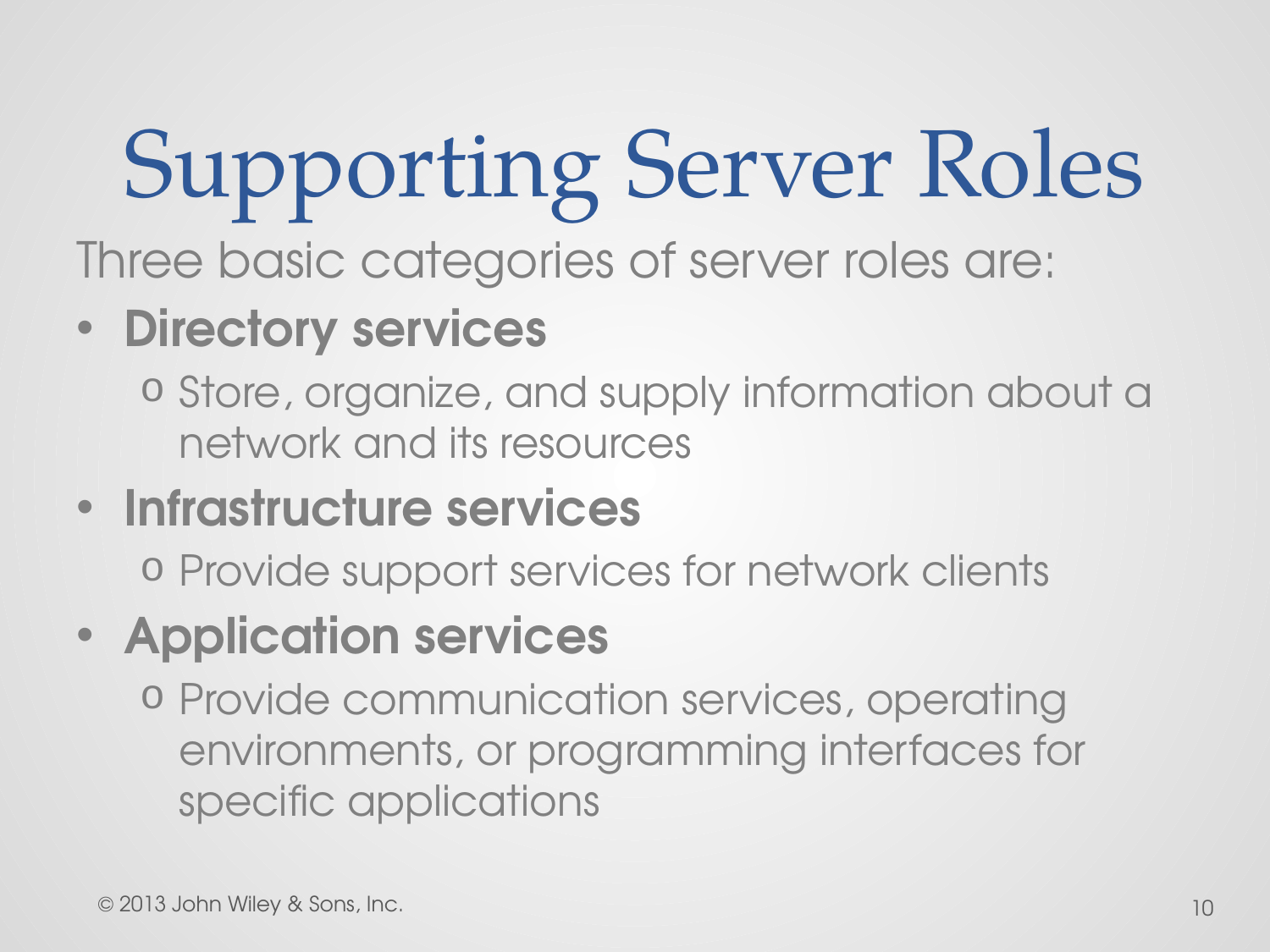

# Supporting Server Roles
Three basic categories of server roles are:
Directory services
Store, organize, and supply information about a network and its resources
Infrastructure services
Provide support services for network clients
Application services
Provide communication services, operating environments, or programming interfaces for specific applications
© 2013 John Wiley & Sons, Inc.
10